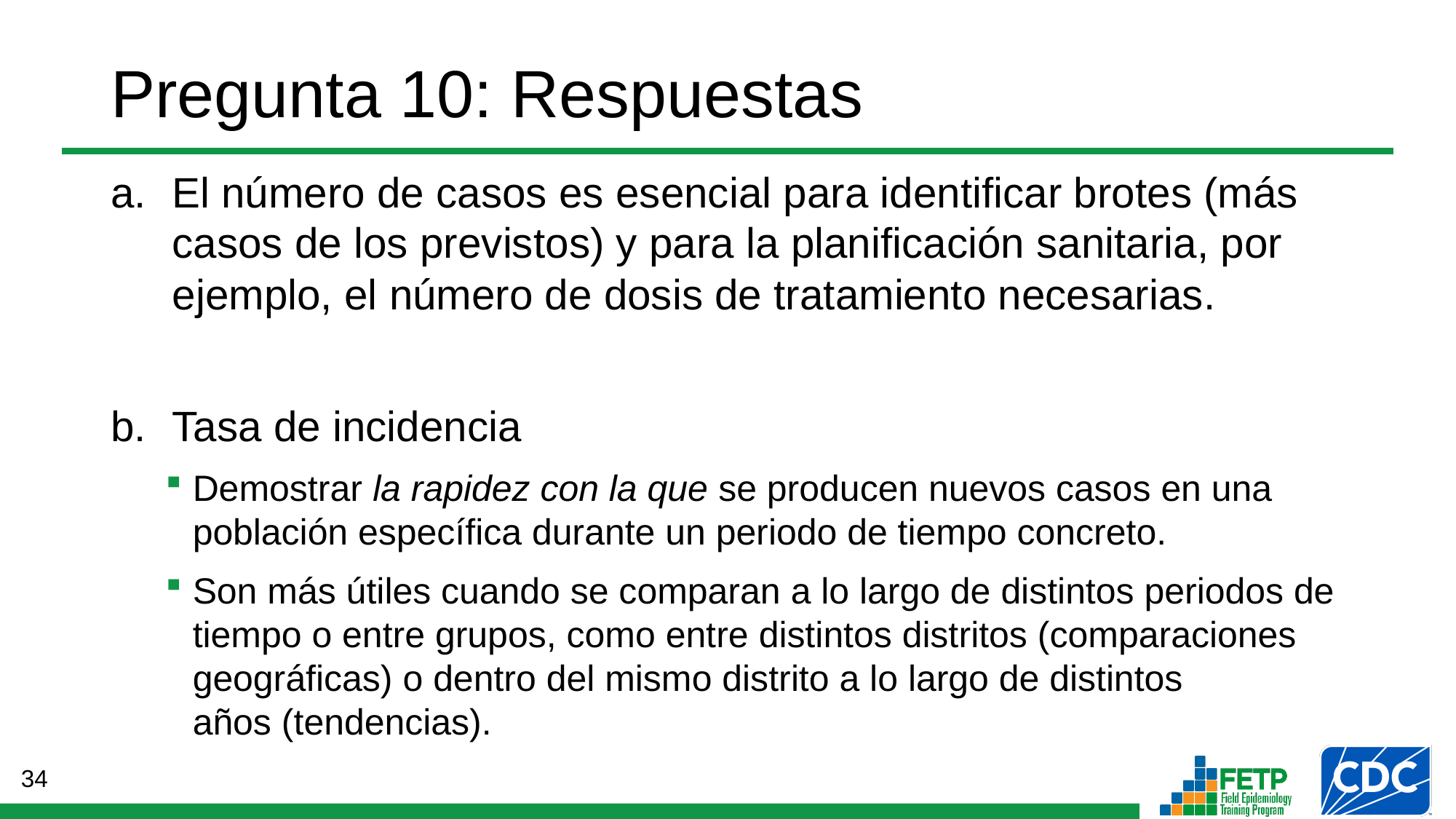

# Pregunta 10: Respuestas
El número de casos es esencial para identificar brotes (más casos de los previstos) y para la planificación sanitaria, por ejemplo, el número de dosis de tratamiento necesarias.

Tasa de incidencia
Demostrar la rapidez con la que se producen nuevos casos en una población específica durante un periodo de tiempo concreto.
Son más útiles cuando se comparan a lo largo de distintos periodos de tiempo o entre grupos, como entre distintos distritos (comparaciones geográficas) o dentro del mismo distrito a lo largo de distintos
años (tendencias).